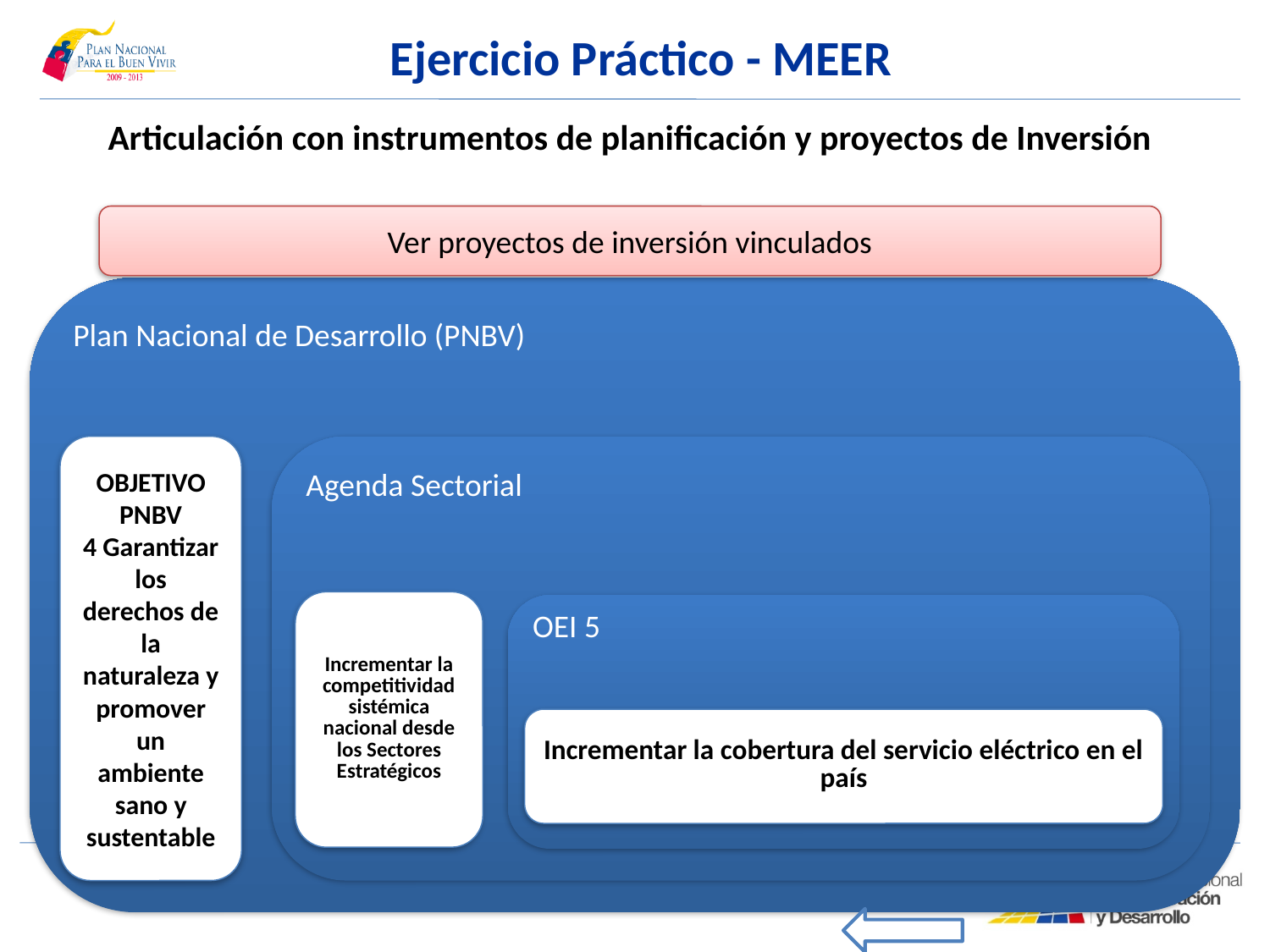

Ejercicio Práctico - MEER
Articulación con instrumentos de planificación y proyectos de Inversión
Ver proyectos de inversión vinculados
Plan Nacional de Desarrollo (PNBV)
OBJETIVO PNBV
4 Garantizar los derechos de la naturaleza y promover un ambiente sano y sustentable
Agenda Sectorial
Incrementar la cobertura del servicio eléctrico en el país
OEI 5
Incrementar la competitividad sistémica nacional desde los Sectores Estratégicos